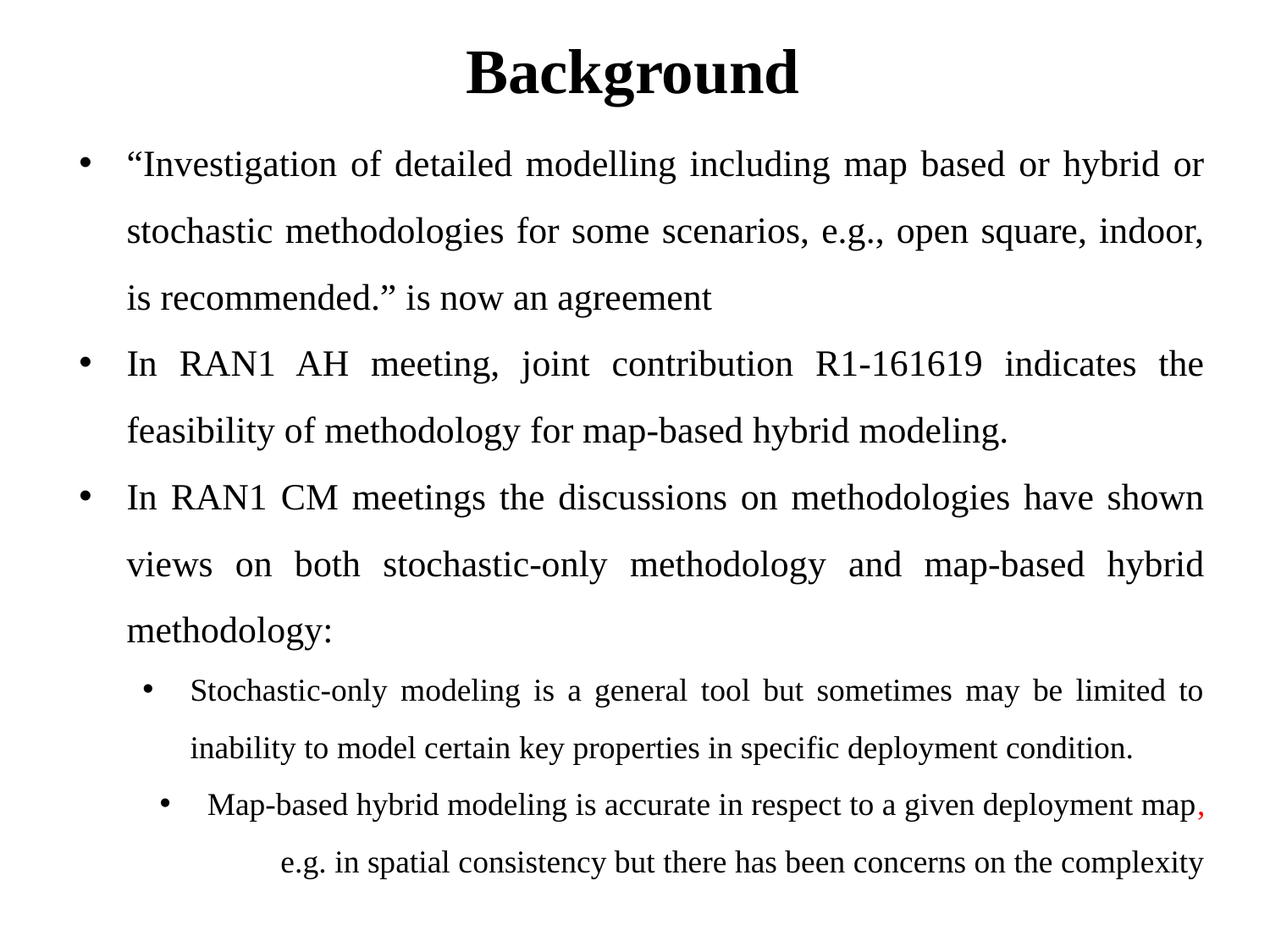

# Background
“Investigation of detailed modelling including map based or hybrid or stochastic methodologies for some scenarios, e.g., open square, indoor, is recommended.” is now an agreement
In RAN1 AH meeting, joint contribution R1-161619 indicates the feasibility of methodology for map-based hybrid modeling.
In RAN1 CM meetings the discussions on methodologies have shown views on both stochastic-only methodology and map-based hybrid methodology:
Stochastic-only modeling is a general tool but sometimes may be limited to inability to model certain key properties in specific deployment condition.
Map-based hybrid modeling is accurate in respect to a given deployment map, e.g. in spatial consistency but there has been concerns on the complexity